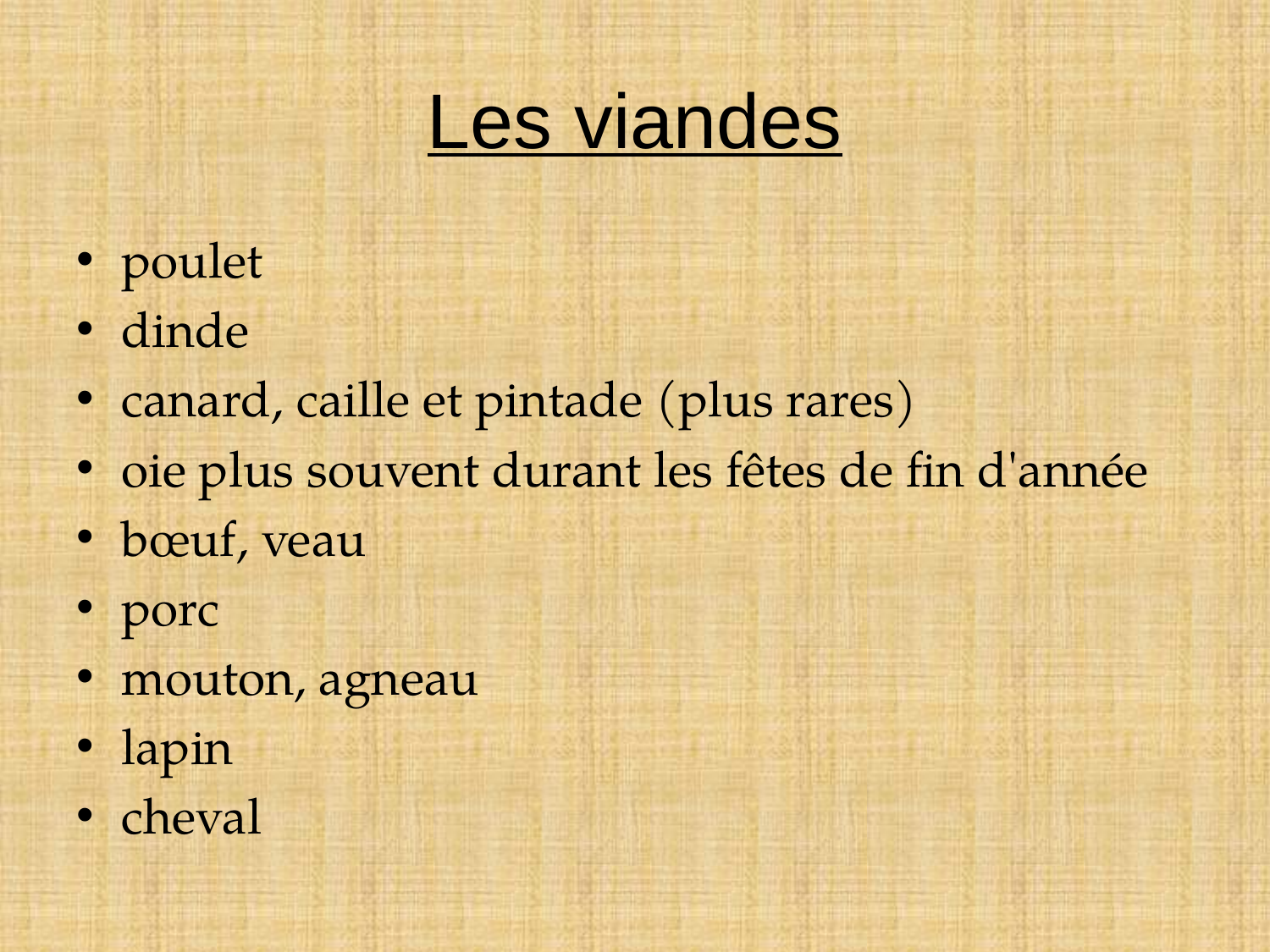

# Les viandes
poulet
dinde
canard, caille et pintade (plus rares)
oie plus souvent durant les fêtes de fin d'année
bœuf, veau
porc
mouton, agneau
lapin
cheval